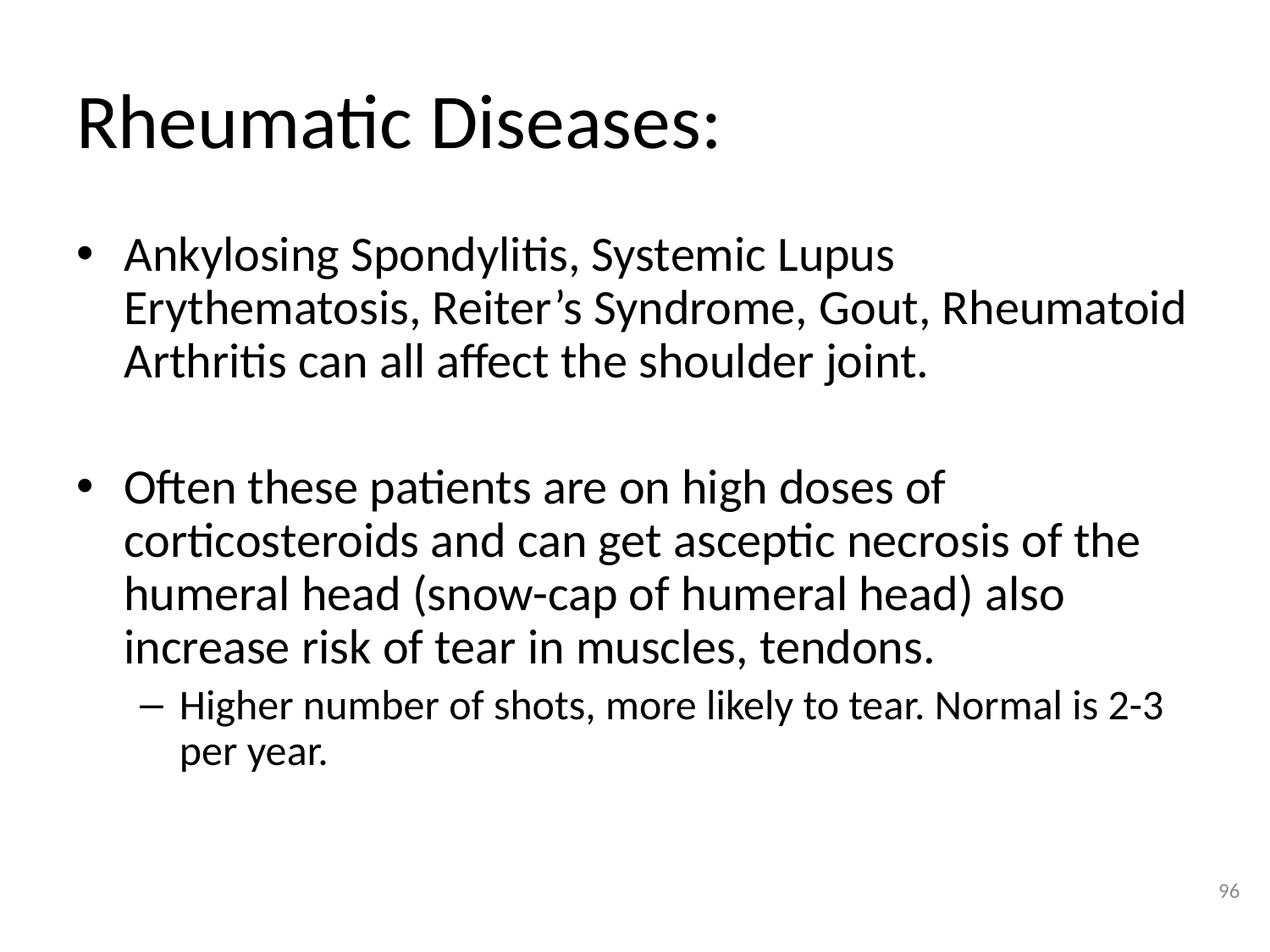

# Rheumatic Diseases:
Ankylosing Spondylitis, Systemic Lupus Erythematosis, Reiter’s Syndrome, Gout, Rheumatoid Arthritis can all affect the shoulder joint.

Often these patients are on high doses of corticosteroids and can get asceptic necrosis of the humeral head (snow-cap of humeral head) also increase risk of tear in muscles, tendons.
Higher number of shots, more likely to tear. Normal is 2-3 per year.
96